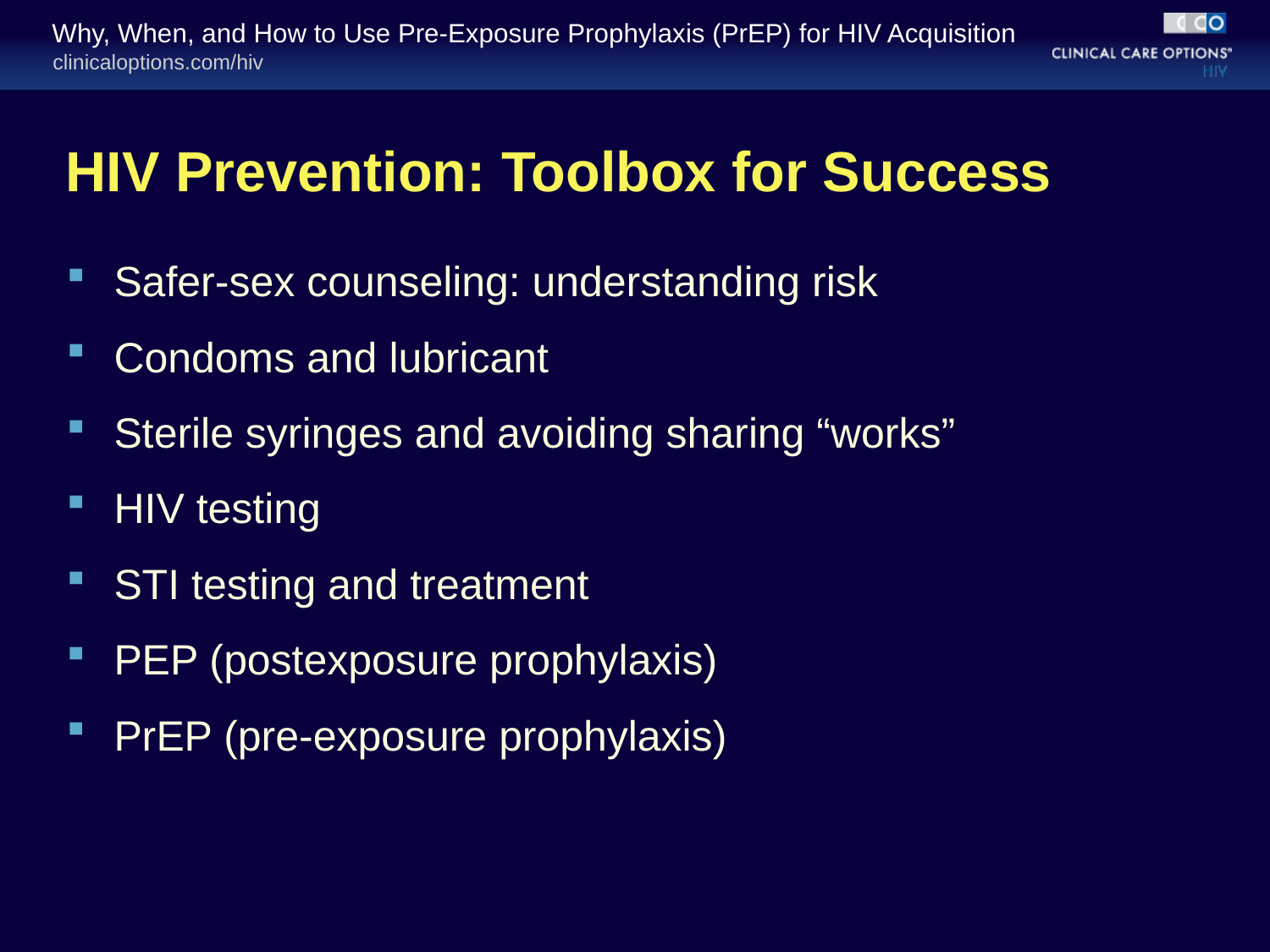

# HIV Prevention: Toolbox for Success
Safer-sex counseling: understanding risk
Condoms and lubricant
Sterile syringes and avoiding sharing “works”
HIV testing
STI testing and treatment
PEP (postexposure prophylaxis)
PrEP (pre-exposure prophylaxis)